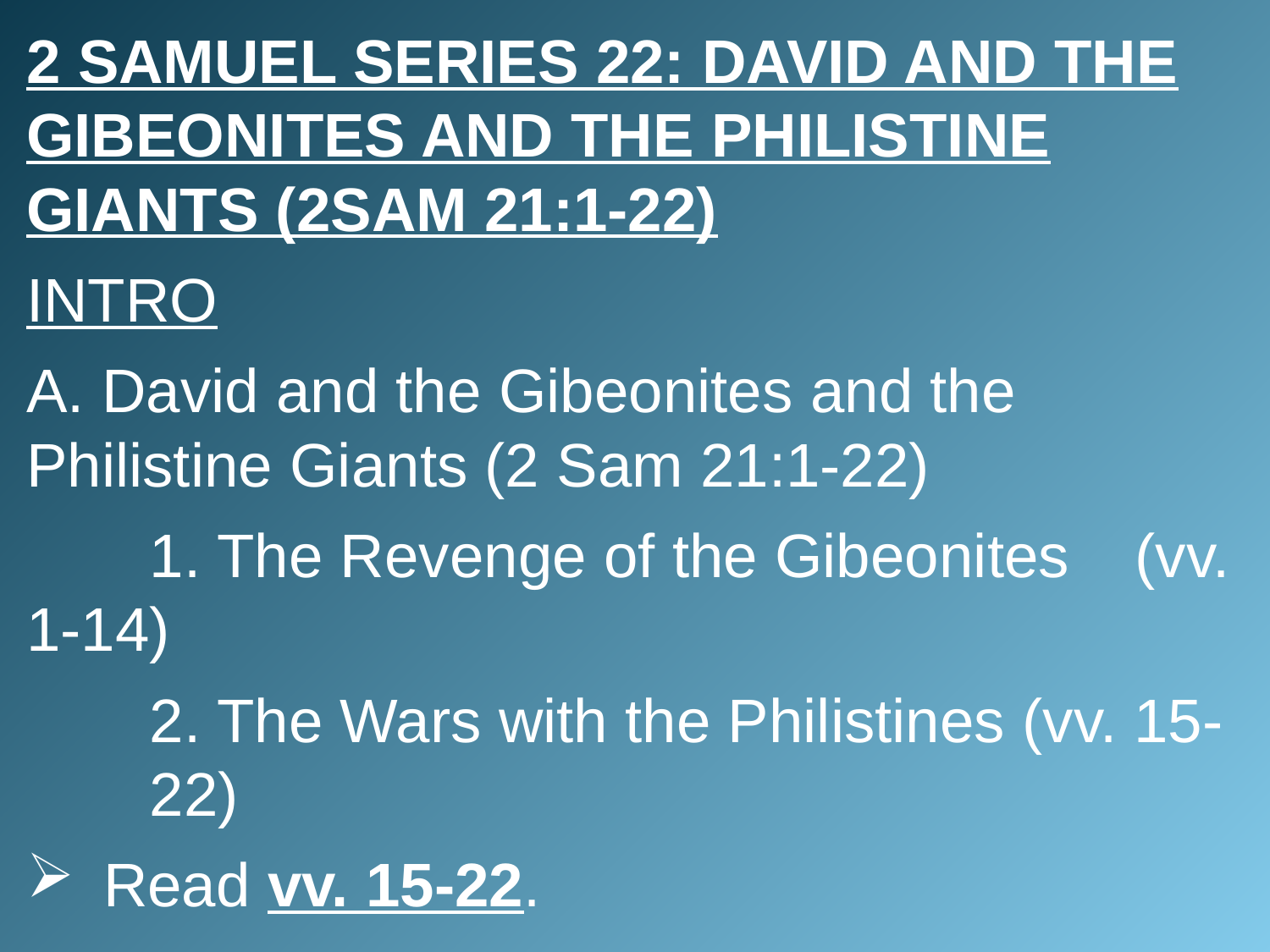

2 SAMUEL SERIES 22: DAVID AND THE GIBEONITES AND THE PHILISTINE GIANTS (2SAM 21:1-22)
INTRO
A. David and the Gibeonites and the 			Philistine Giants (2 Sam 21:1-22)
		1. The Revenge of the Gibeonites 								(vv. 1-14)
		2. The Wars with the Philistines (vv. 15-							22)
Read vv. 15-22.